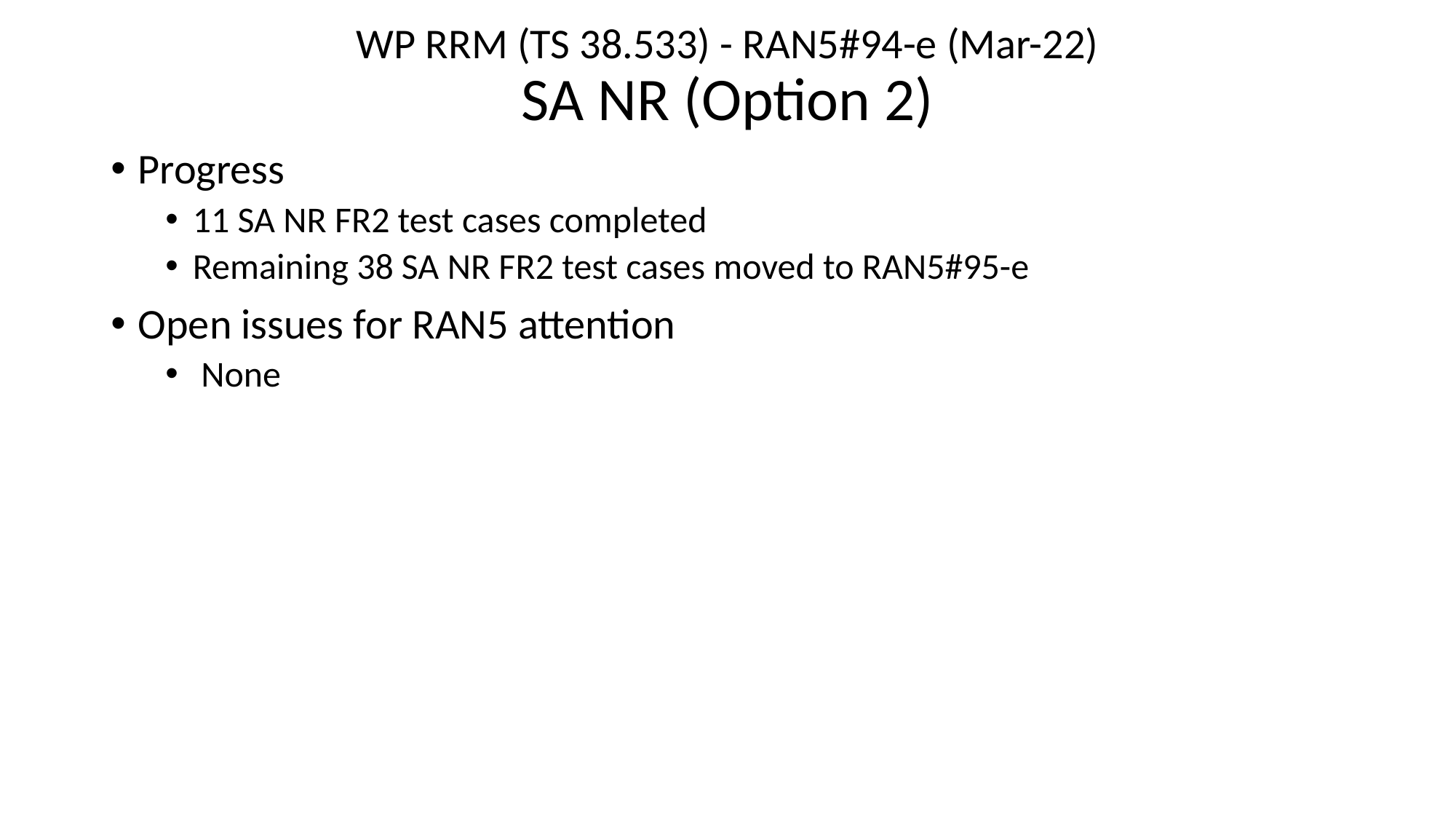

# WP RRM (TS 38.533) - RAN5#94-e (Mar-22) SA NR (Option 2)
Progress
11 SA NR FR2 test cases completed
Remaining 38 SA NR FR2 test cases moved to RAN5#95-e
Open issues for RAN5 attention
 None